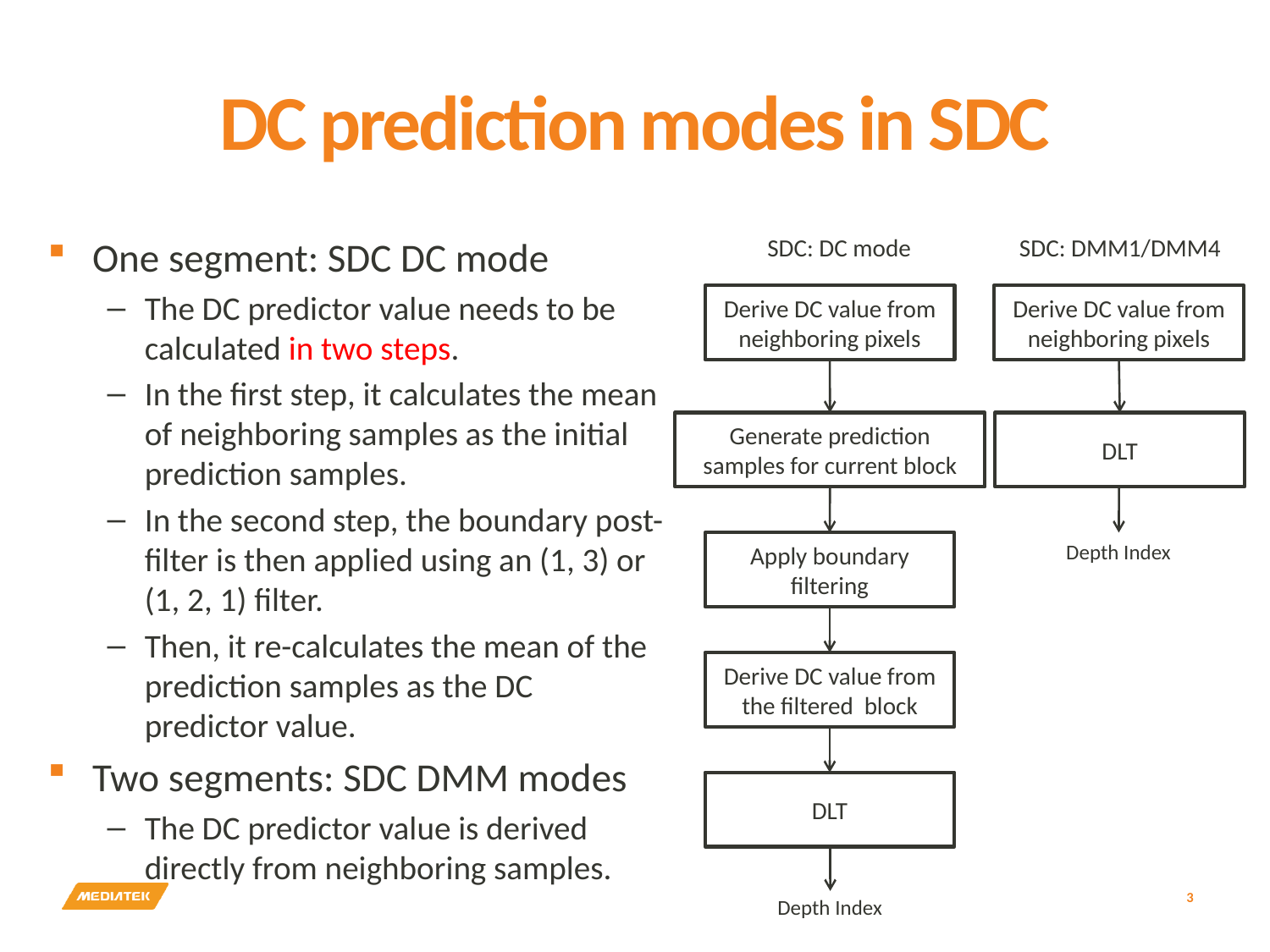

# DC prediction modes in SDC
One segment: SDC DC mode
The DC predictor value needs to be calculated in two steps.
In the first step, it calculates the mean of neighboring samples as the initial prediction samples.
In the second step, the boundary post-filter is then applied using an (1, 3) or (1, 2, 1) filter.
Then, it re-calculates the mean of the prediction samples as the DC predictor value.
Two segments: SDC DMM modes
The DC predictor value is derived directly from neighboring samples.

SDC: DC mode
SDC: DMM1/DMM4
Derive DC value from neighboring pixels
Derive DC value from neighboring pixels
Generate prediction samples for current block
DLT
Apply boundary filtering
Depth Index
Derive DC value from the filtered  block
DLT
3
Depth Index